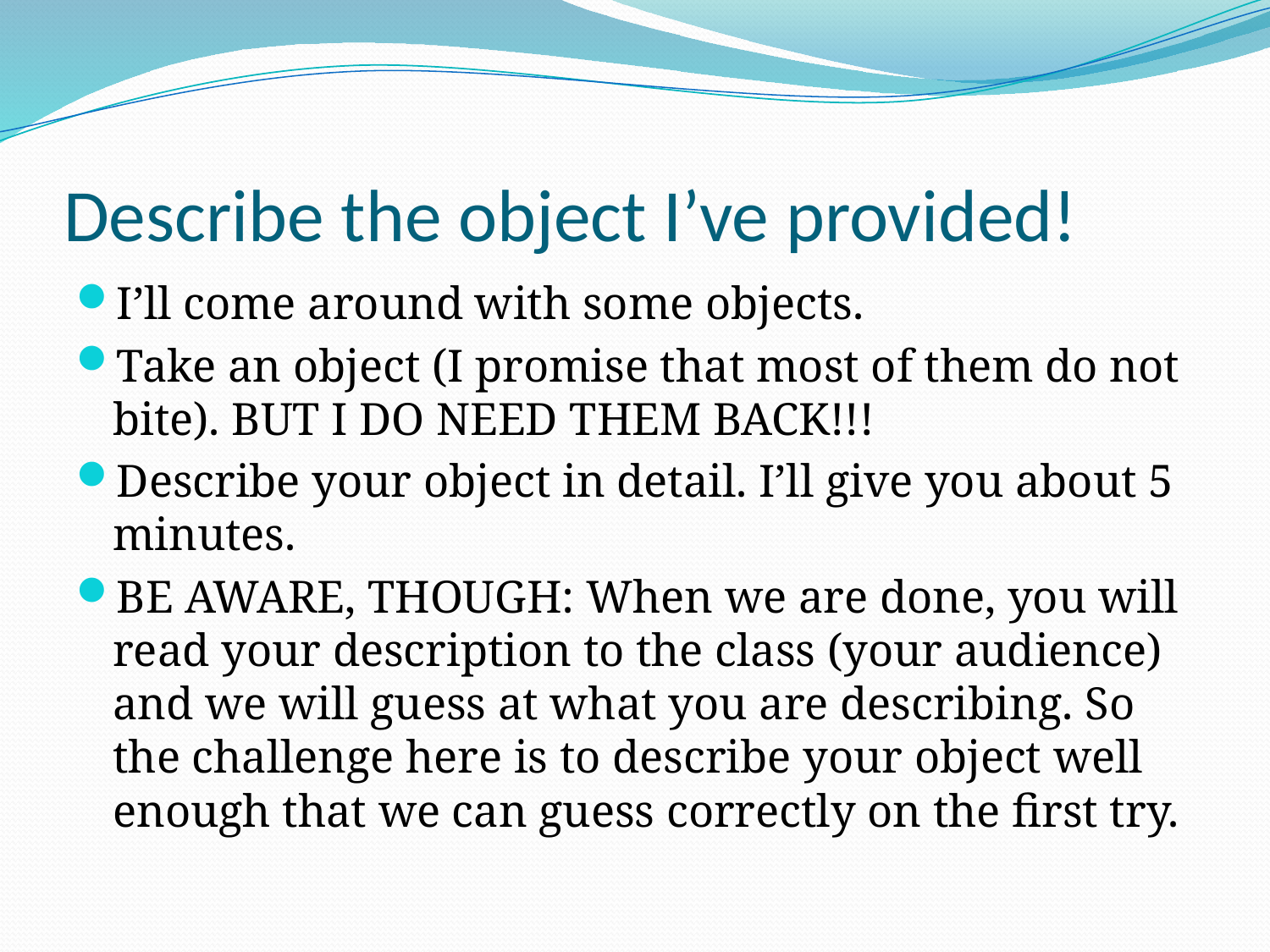

# Describe the object I’ve provided!
I’ll come around with some objects.
Take an object (I promise that most of them do not bite). BUT I DO NEED THEM BACK!!!
Describe your object in detail. I’ll give you about 5 minutes.
BE AWARE, THOUGH: When we are done, you will read your description to the class (your audience) and we will guess at what you are describing. So the challenge here is to describe your object well enough that we can guess correctly on the first try.